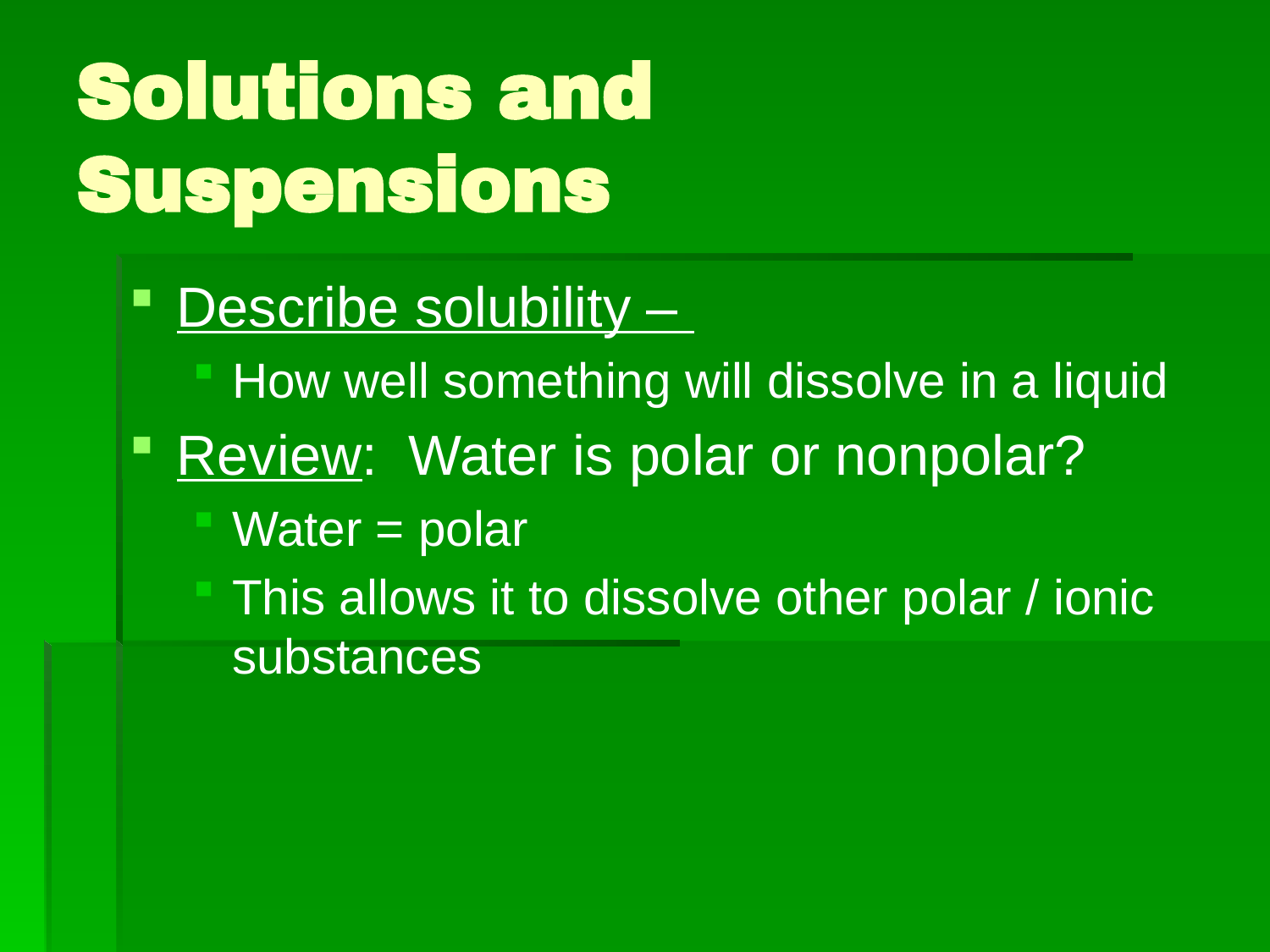

# Solutions and Suspensions
Describe solubility –
How well something will dissolve in a liquid
Review:  Water is polar or nonpolar?
Water = polar
This allows it to dissolve other polar / ionic substances